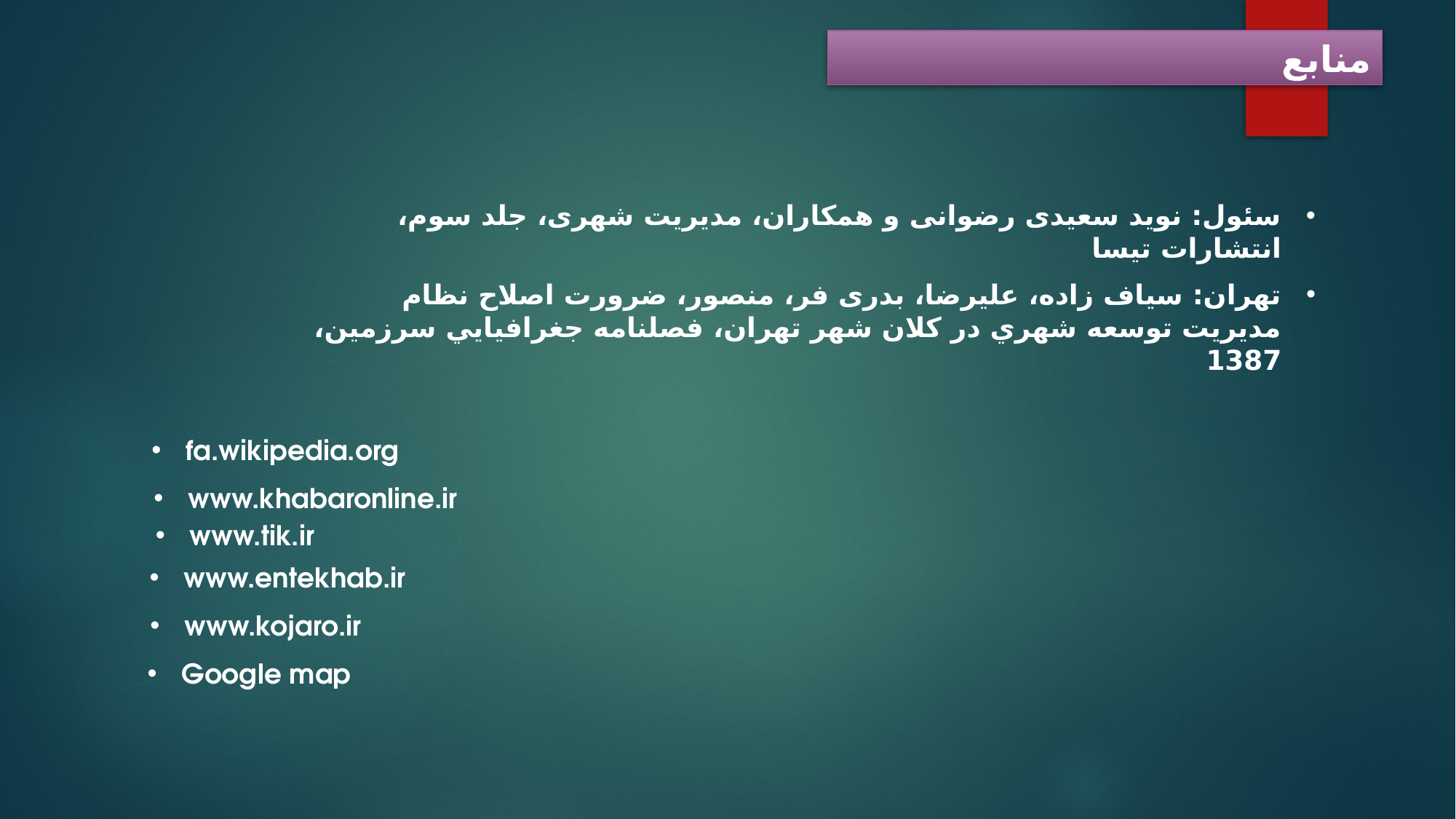

منابع
سئول: نوید سعیدی رضوانی و همکاران، مدیریت شهری، جلد سوم، انتشارات تیسا
تهران: سیاف زاده، علیرضا، بدری فر، منصور، ضرورت اصلاح نظام مديريت توسعه شهري در كلان شهر تهران، فصلنامه جغرافيايي سرزمين، 1387
fa.wikipedia.org
www.khabaronline.ir
www.tik.ir
www.entekhab.ir
www.kojaro.ir
Google map